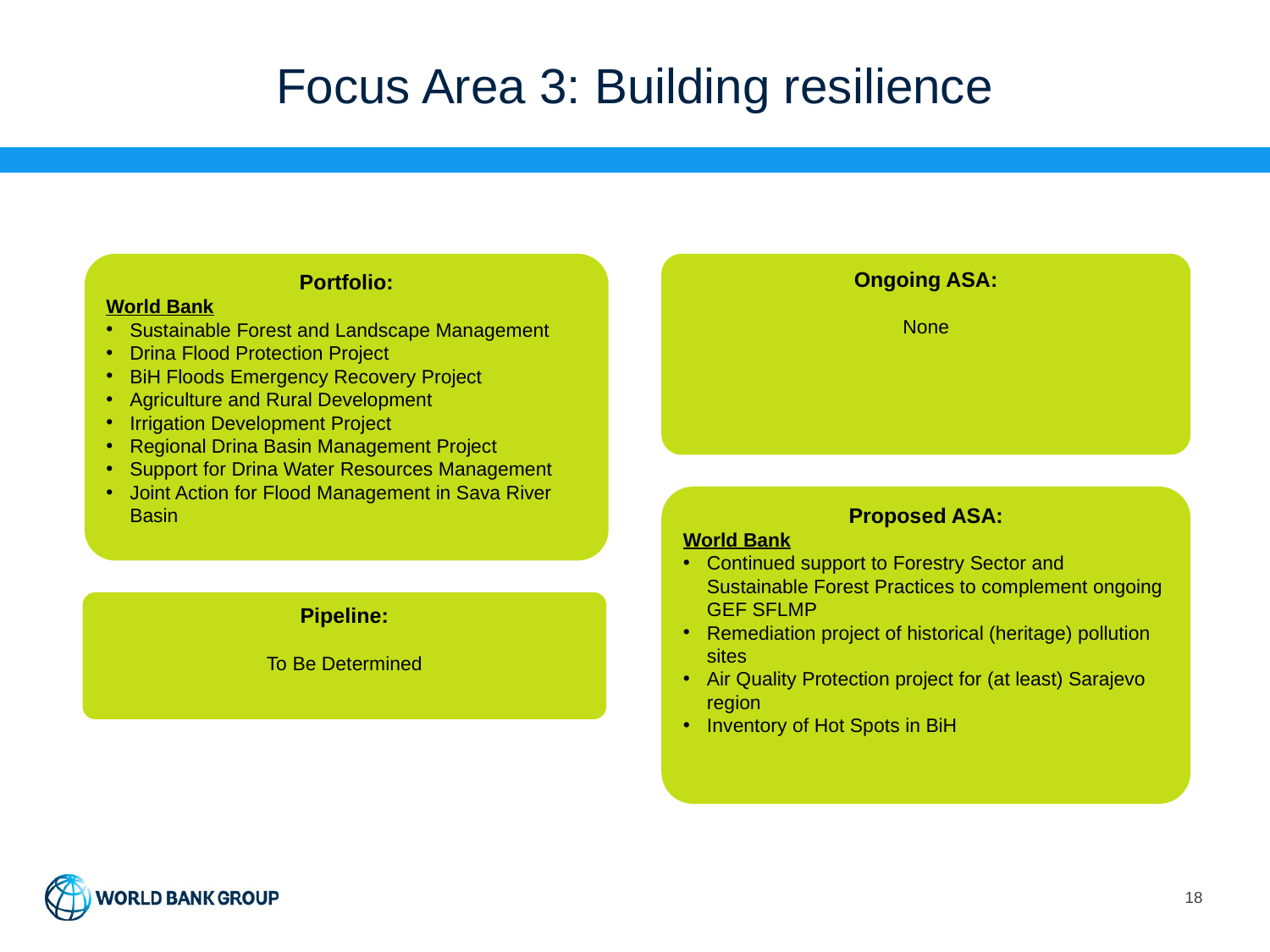

# Focus Area 3: Building resilience
Portfolio:
World Bank
Sustainable Forest and Landscape Management
Drina Flood Protection Project
BiH Floods Emergency Recovery Project
Agriculture and Rural Development
Irrigation Development Project
Regional Drina Basin Management Project
Support for Drina Water Resources Management
Joint Action for Flood Management in Sava River Basin

Ongoing ASA:

None

Proposed ASA:
World Bank
Continued support to Forestry Sector and Sustainable Forest Practices to complement ongoing GEF SFLMP
Remediation project of historical (heritage) pollution sites
Air Quality Protection project for (at least) Sarajevo region
Inventory of Hot Spots in BiH

Pipeline:

To Be Determined

18